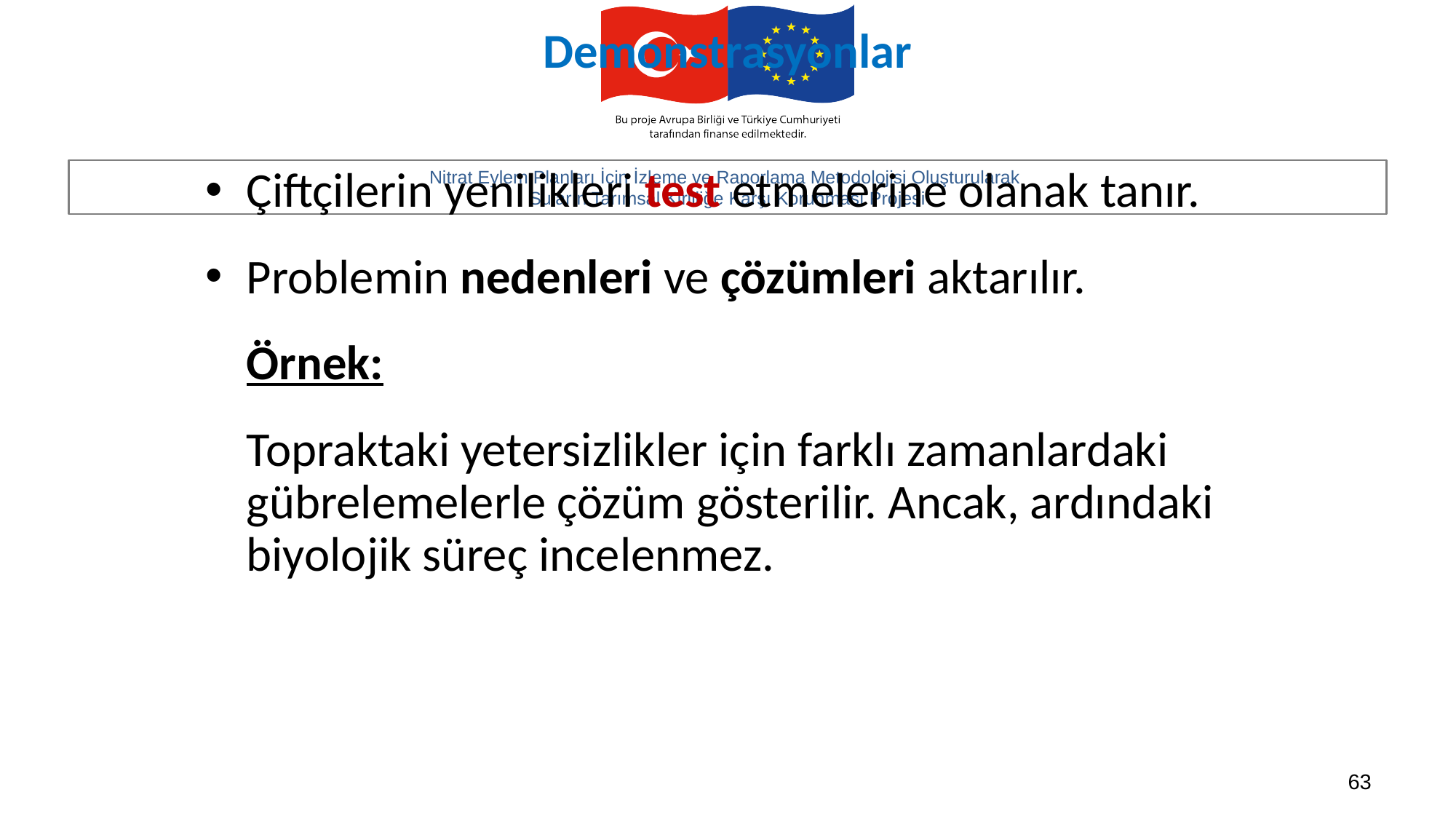

# Demonstrasyonlar
Çiftçilerin yenilikleri test etmelerine olanak tanır.
Problemin nedenleri ve çözümleri aktarılır.
	Örnek:
	Topraktaki yetersizlikler için farklı zamanlardaki gübrelemelerle çözüm gösterilir. Ancak, ardındaki biyolojik süreç incelenmez.
63